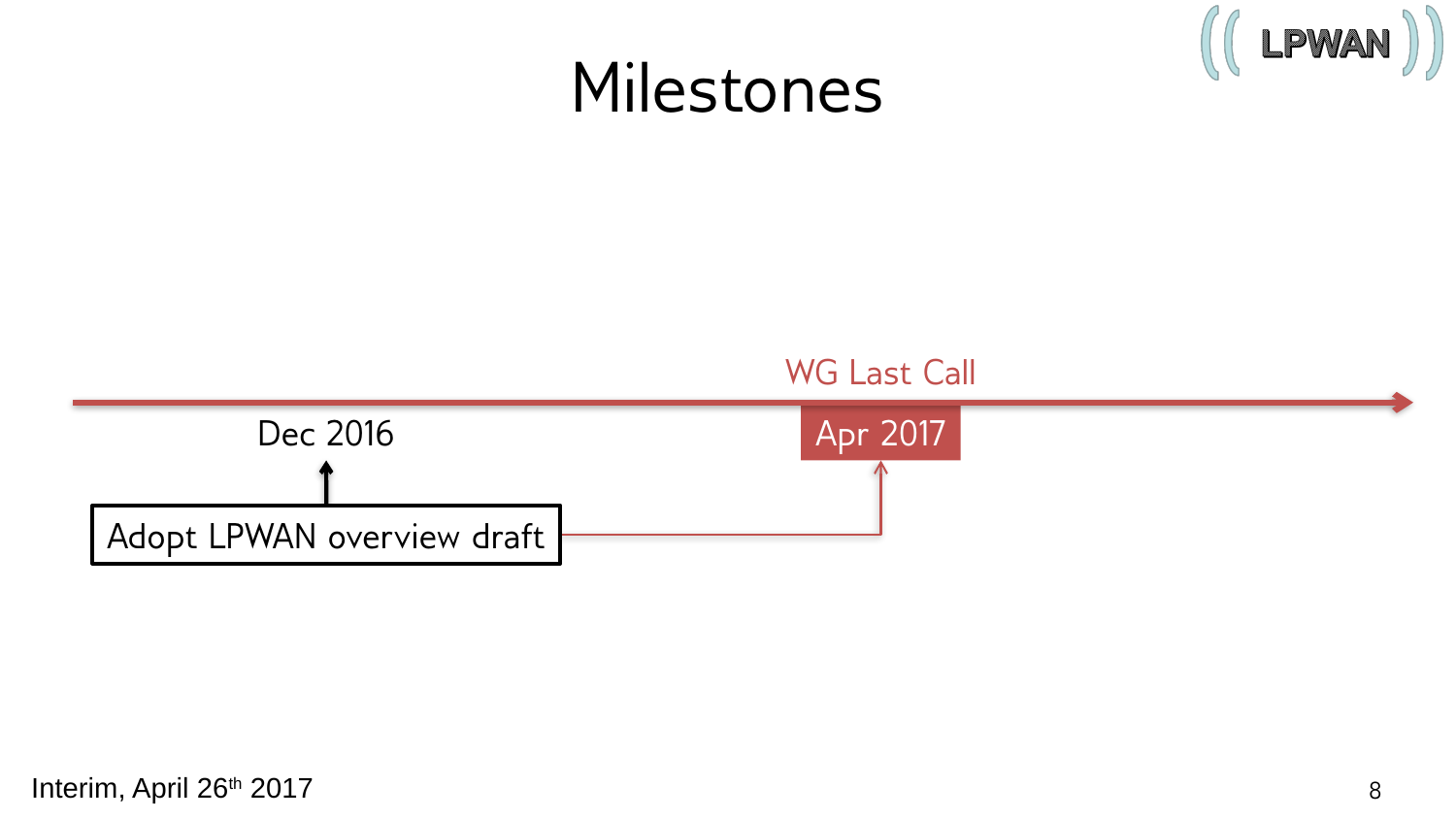

# Milestones
WG Last Call
Dec 2016
Apr 2017
Adopt LPWAN overview draft
8